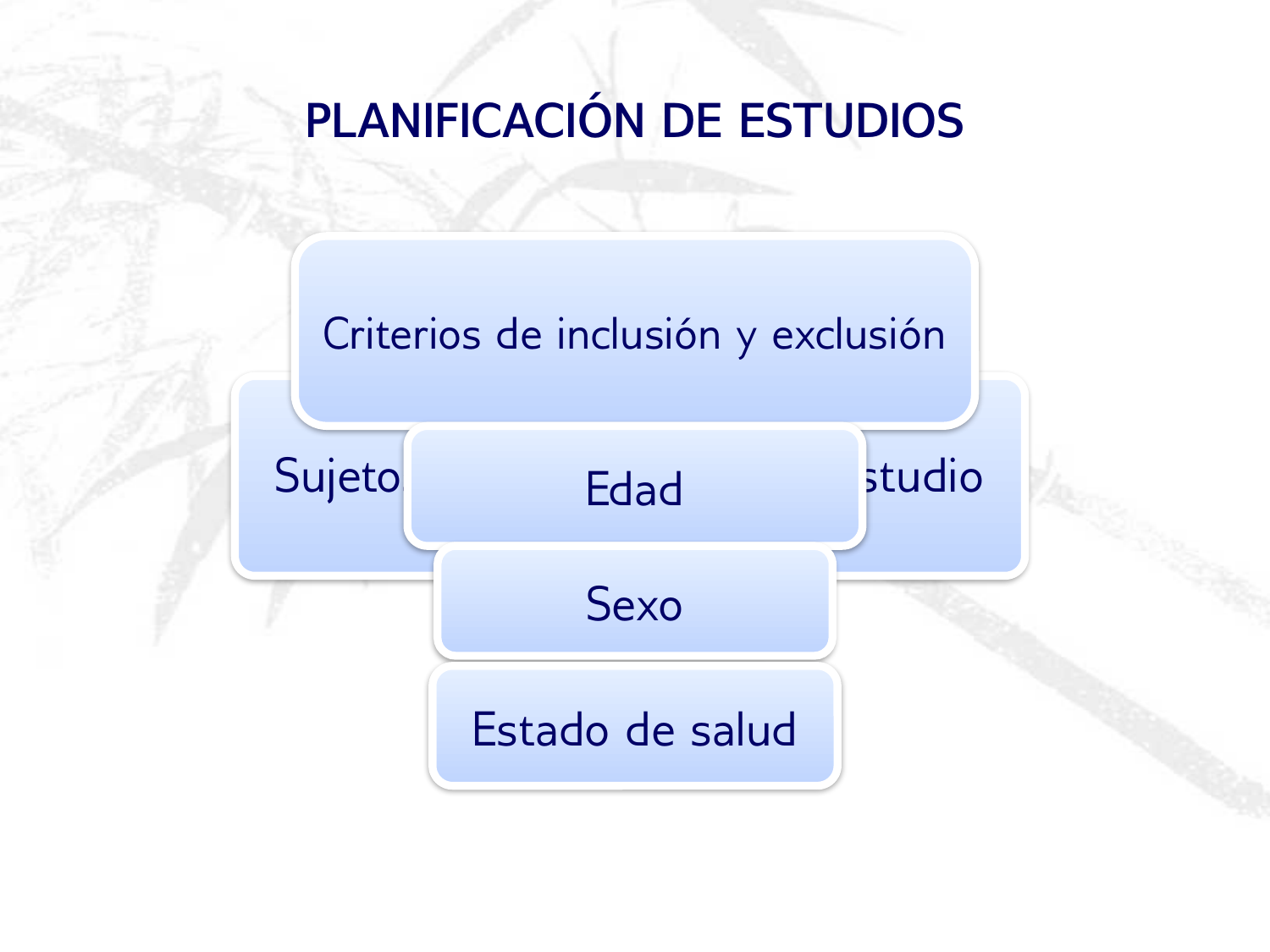

# PLANIFICACIÓN DE ESTUDIOS
Criterios de inclusión y exclusión
Sujetos participantes en el estudio
Edad
Sexo
Estado de salud